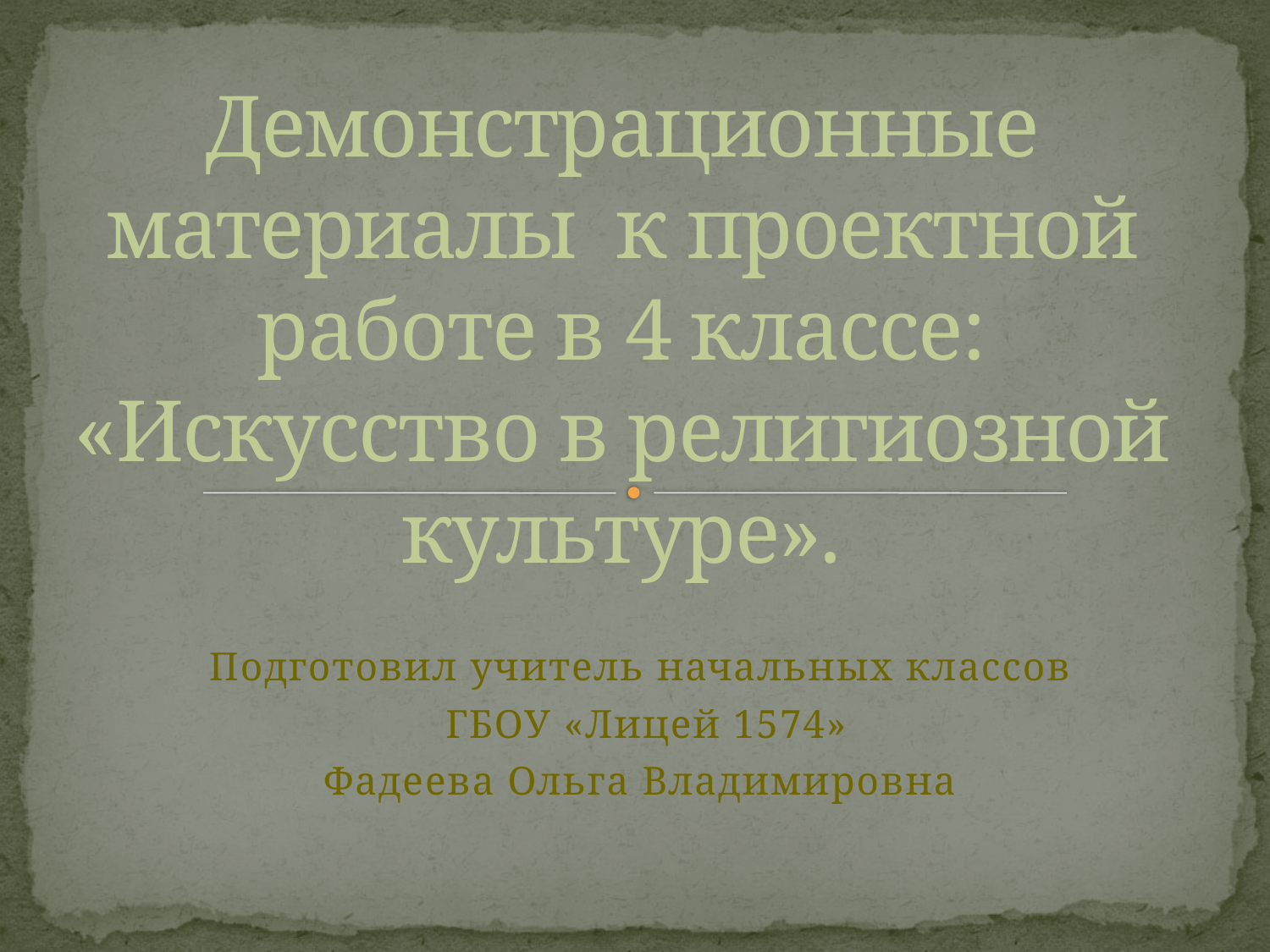

# Демонстрационные материалы  к проектной работе в 4 классе: «Искусство в религиозной культуре».
Подготовил учитель начальных классов
 ГБОУ «Лицей 1574»
Фадеева Ольга Владимировна